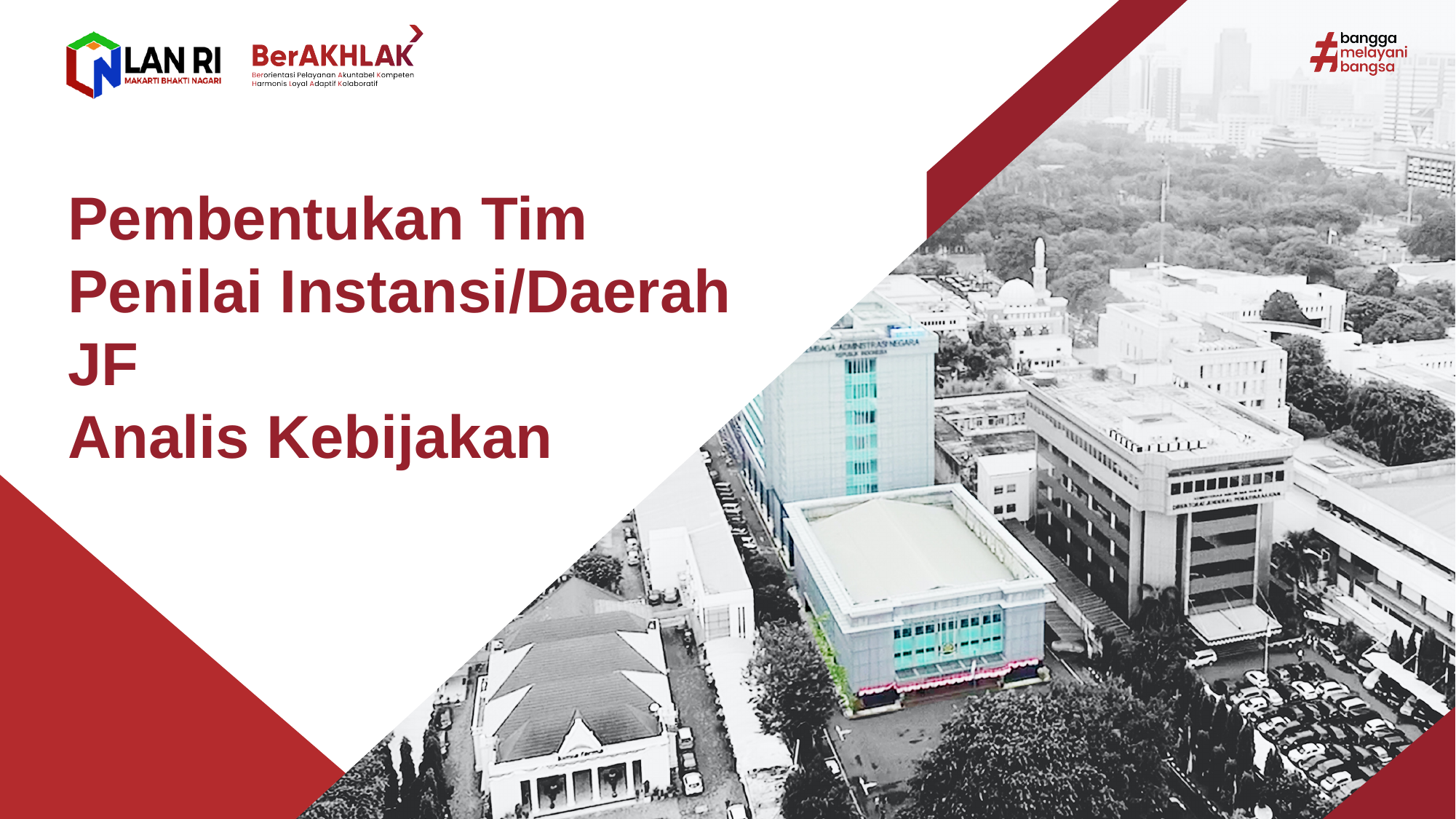

Pembentukan Tim Penilai Instansi/Daerah JF
Analis Kebijakan